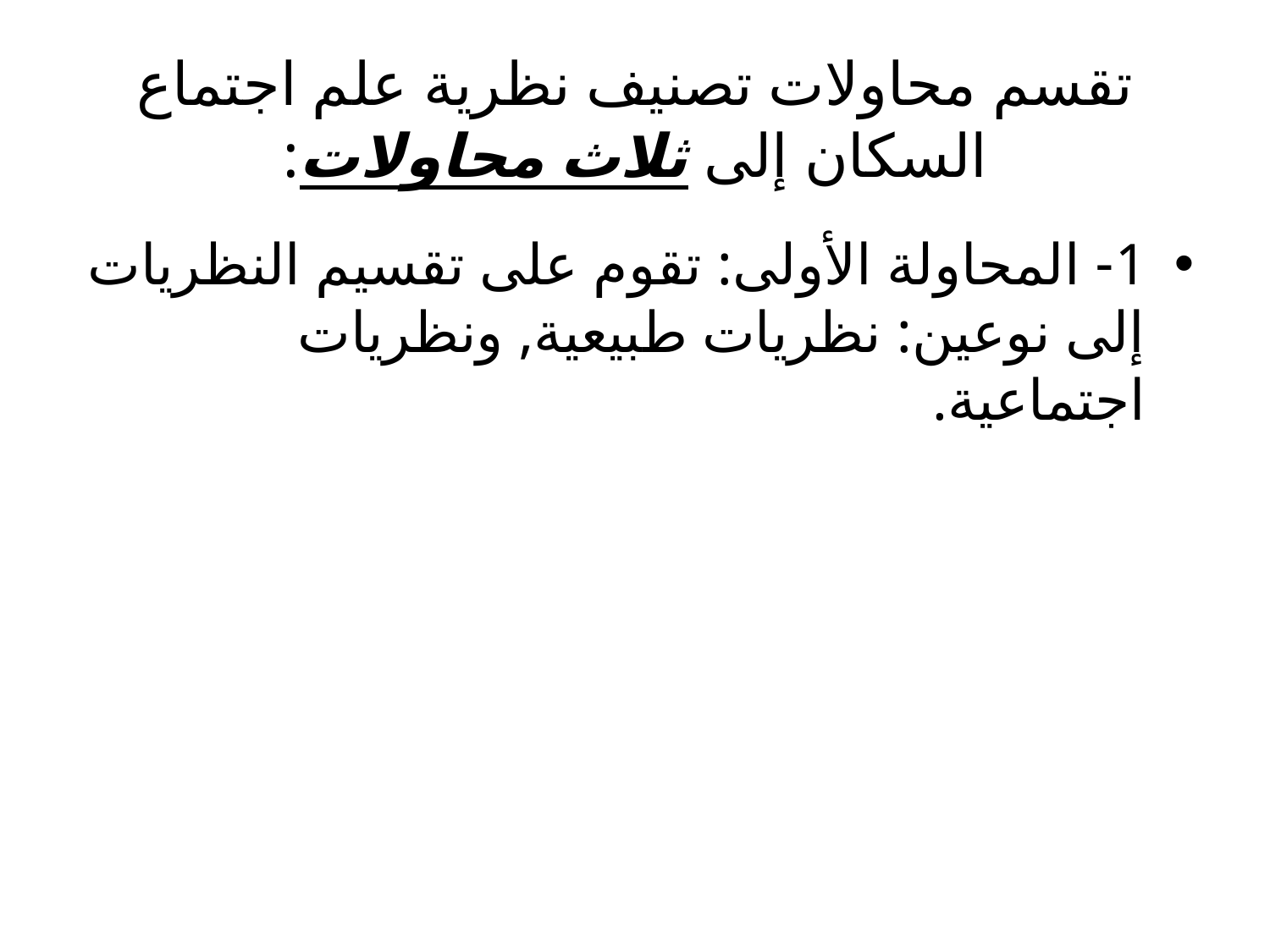

# تقسم محاولات تصنيف نظرية علم اجتماع السكان إلى ثلاث محاولات:
1- المحاولة الأولى: تقوم على تقسيم النظريات إلى نوعين: نظريات طبيعية, ونظريات اجتماعية.